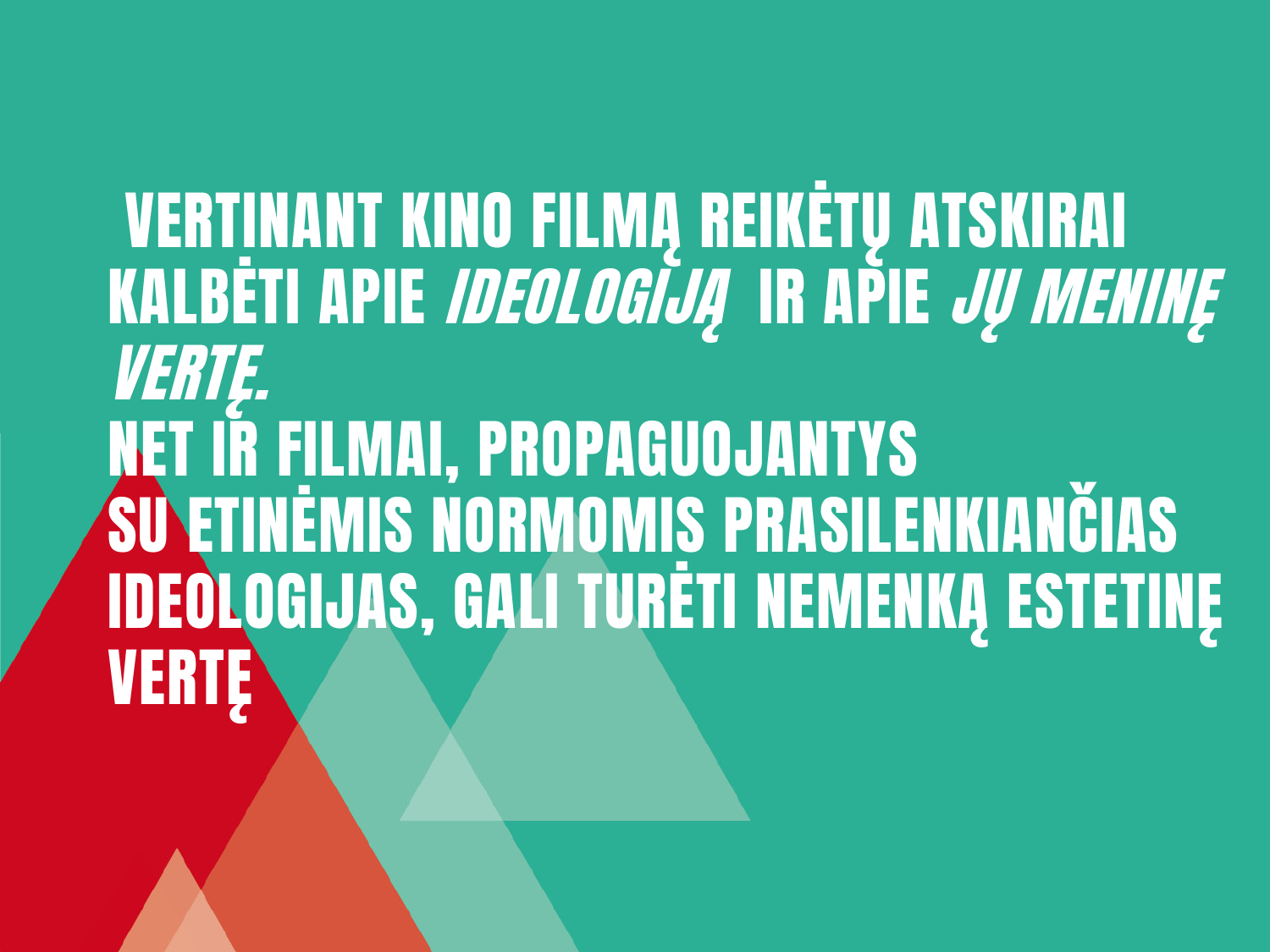

# VERTINANT KINO FILMĄ REIKĖTŲ ATSKIRAI KALBĖTI APIE IDEOLOGIJĄ  IR APIE JŲ MENINĘ VERTĘ. NET IR FILMAI, PROPAGUOJANTYS SU ETINĖMIS NORMOMIS PRASILENKIANČIAS IDEOLOGIJAS, GALI TURĖTI NEMENKĄ ESTETINĘ VERTĘ